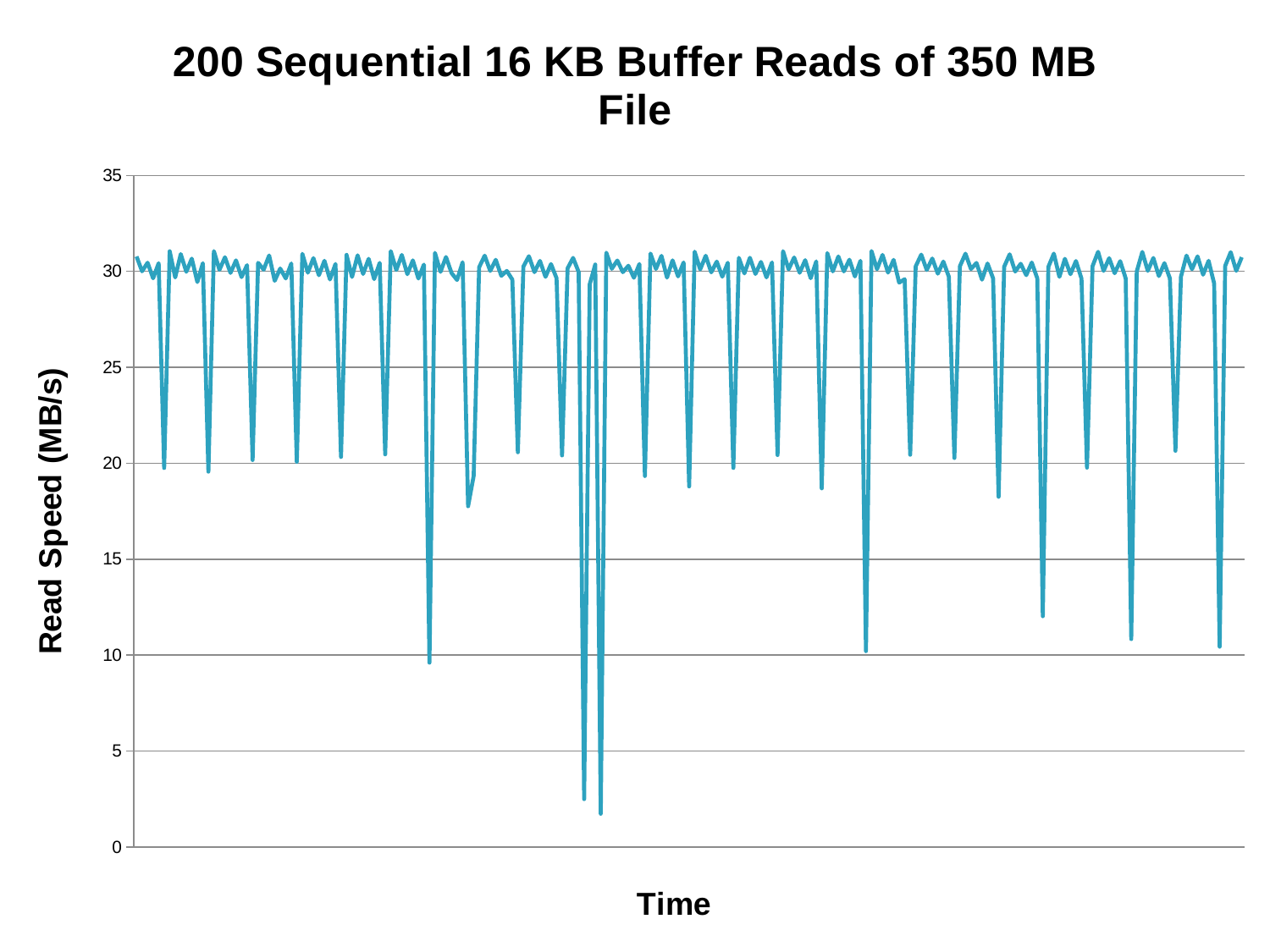

### Chart: 200 Sequential 16 KB Buffer Reads of 350 MB File

| Category |  |
|---|---|